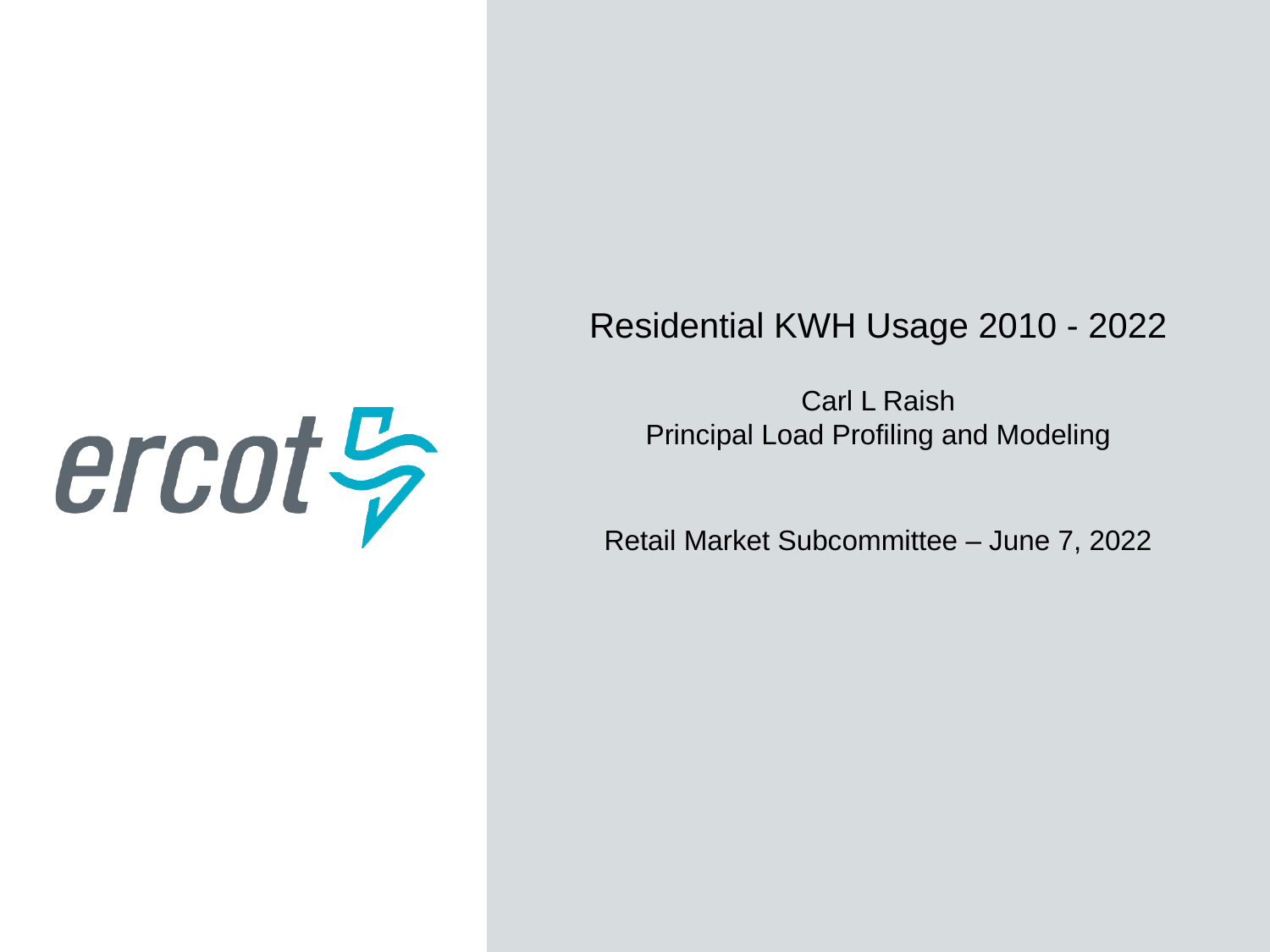

Residential KWH Usage 2010 - 2022

Carl L Raish
Principal Load Profiling and Modeling

Retail Market Subcommittee – June 7, 2022